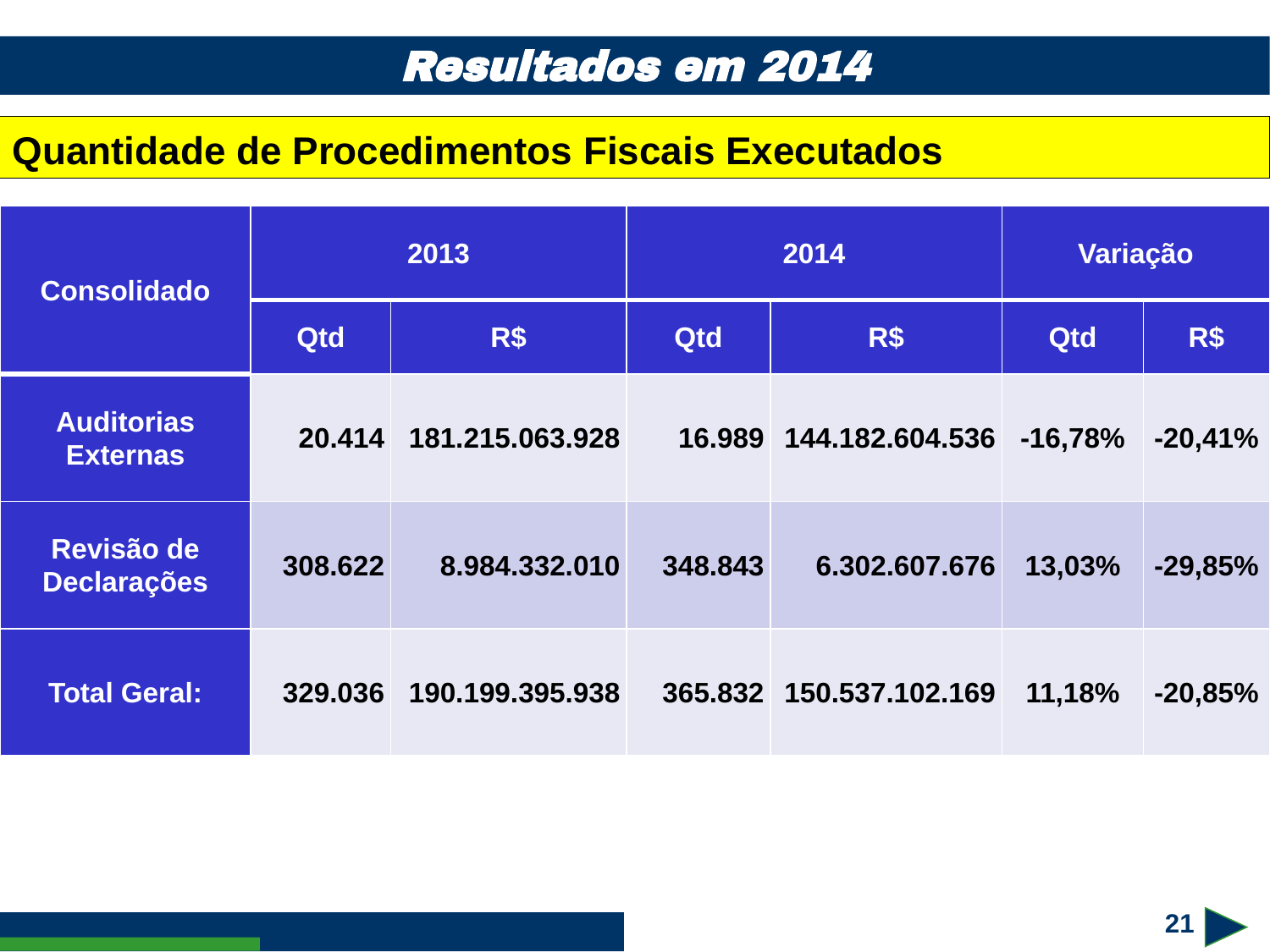

Resultados em 2014
Quantidade de Procedimentos Fiscais Executados
| Consolidado | 2013 |  | 2014 |  | Variação |  |
| --- | --- | --- | --- | --- | --- | --- |
|  | Qtd | R$ | Qtd | R$ | Qtd | R$ |
| Auditorias Externas | 20.414 | 181.215.063.928 | 16.989 | 144.182.604.536 | -16,78% | -20,41% |
| Revisão de Declarações | 308.622 | 8.984.332.010 | 348.843 | 6.302.607.676 | 13,03% | -29,85% |
| Total Geral: | 329.036 | 190.199.395.938 | 365.832 | 150.537.102.169 | 11,18% | -20,85% |